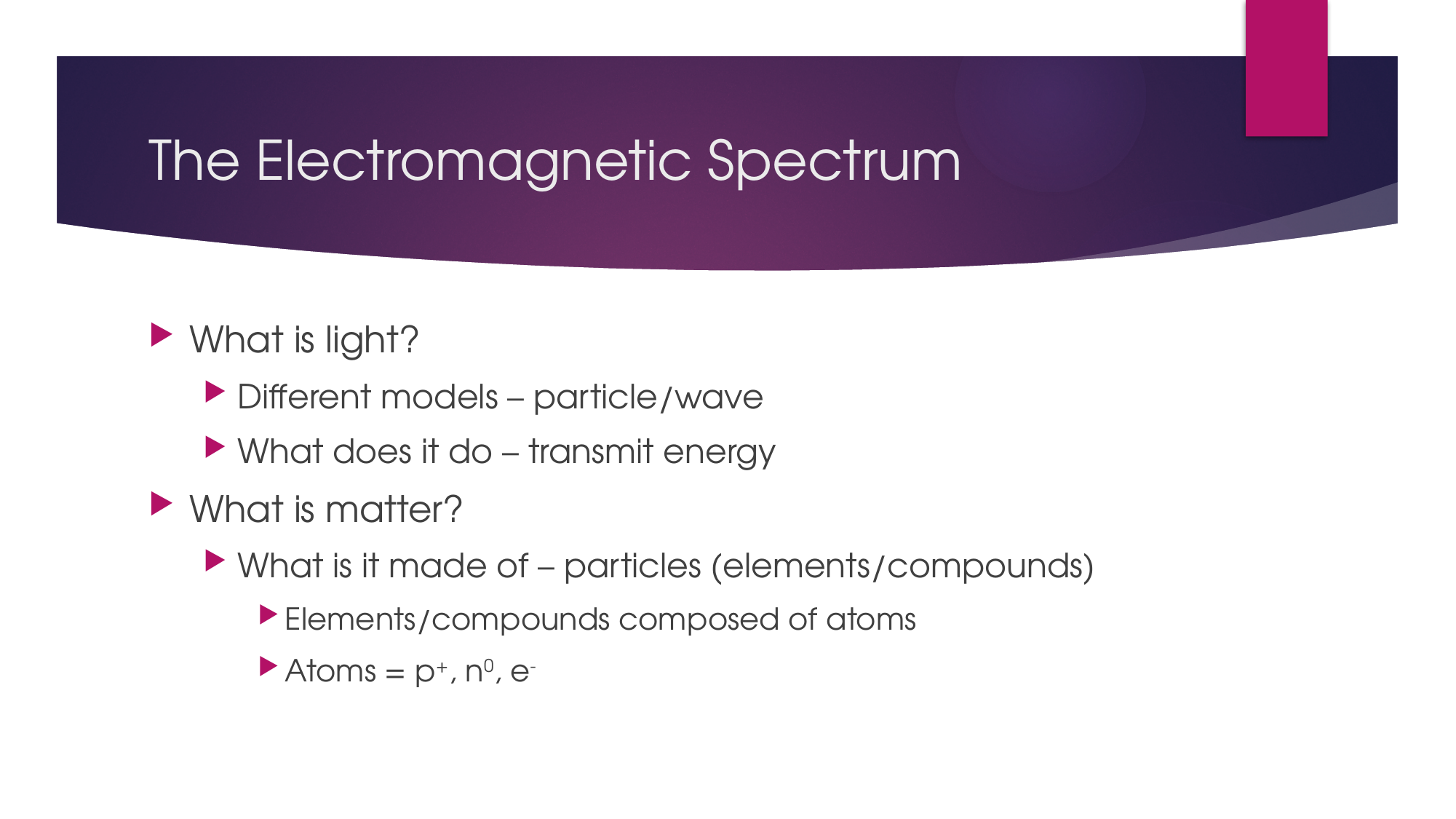

# The Electromagnetic Spectrum
What is light?
Different models – particle/wave
What does it do – transmit energy
What is matter?
What is it made of – particles (elements/compounds)
Elements/compounds composed of atoms
Atoms = p+, n0, e-